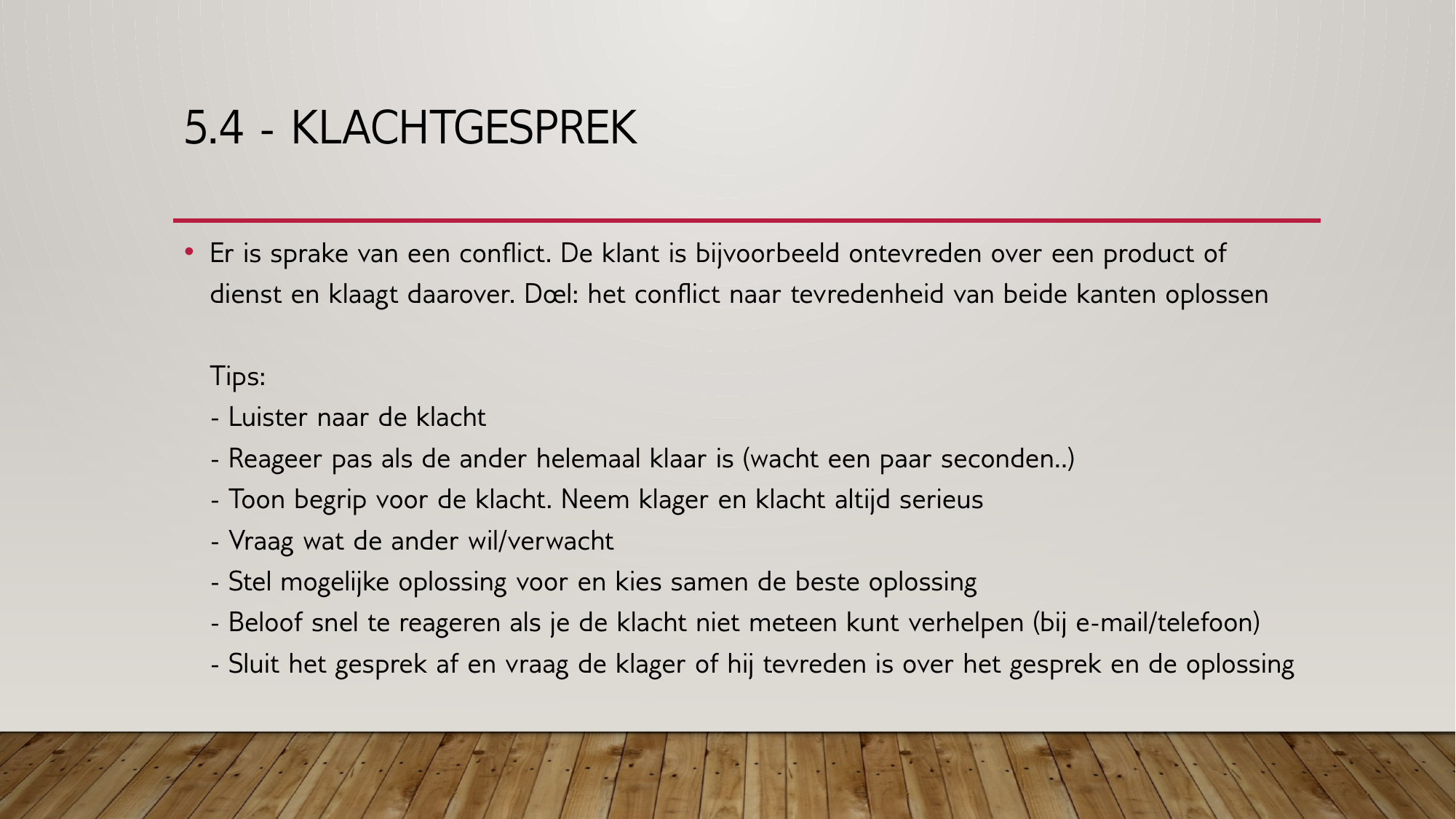

# 5.4 - klachtgesprek
Er is sprake van een conflict. De klant is bijvoorbeeld ontevreden over een product of dienst en klaagt daarover. Doel: het conflict naar tevredenheid van beide kanten oplossen
Tips:
- Luister naar de klacht
- Reageer pas als de ander helemaal klaar is (wacht een paar seconden..)
- Toon begrip voor de klacht. Neem klager en klacht altijd serieus
- Vraag wat de ander wil/verwacht
- Stel mogelijke oplossing voor en kies samen de beste oplossing
- Beloof snel te reageren als je de klacht niet meteen kunt verhelpen (bij e-mail/telefoon)
- Sluit het gesprek af en vraag de klager of hij tevreden is over het gesprek en de oplossing